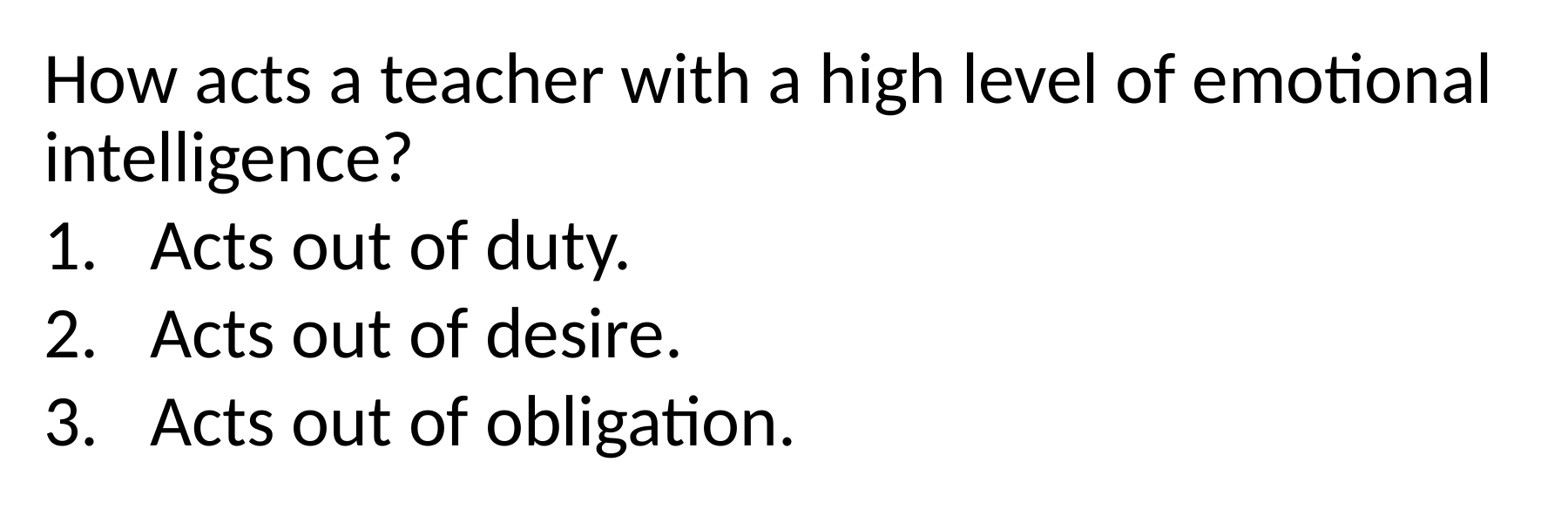

How acts a teacher with a high level of emotional intelligence?
Acts out of duty.
Acts out of desire.
Acts out of obligation.